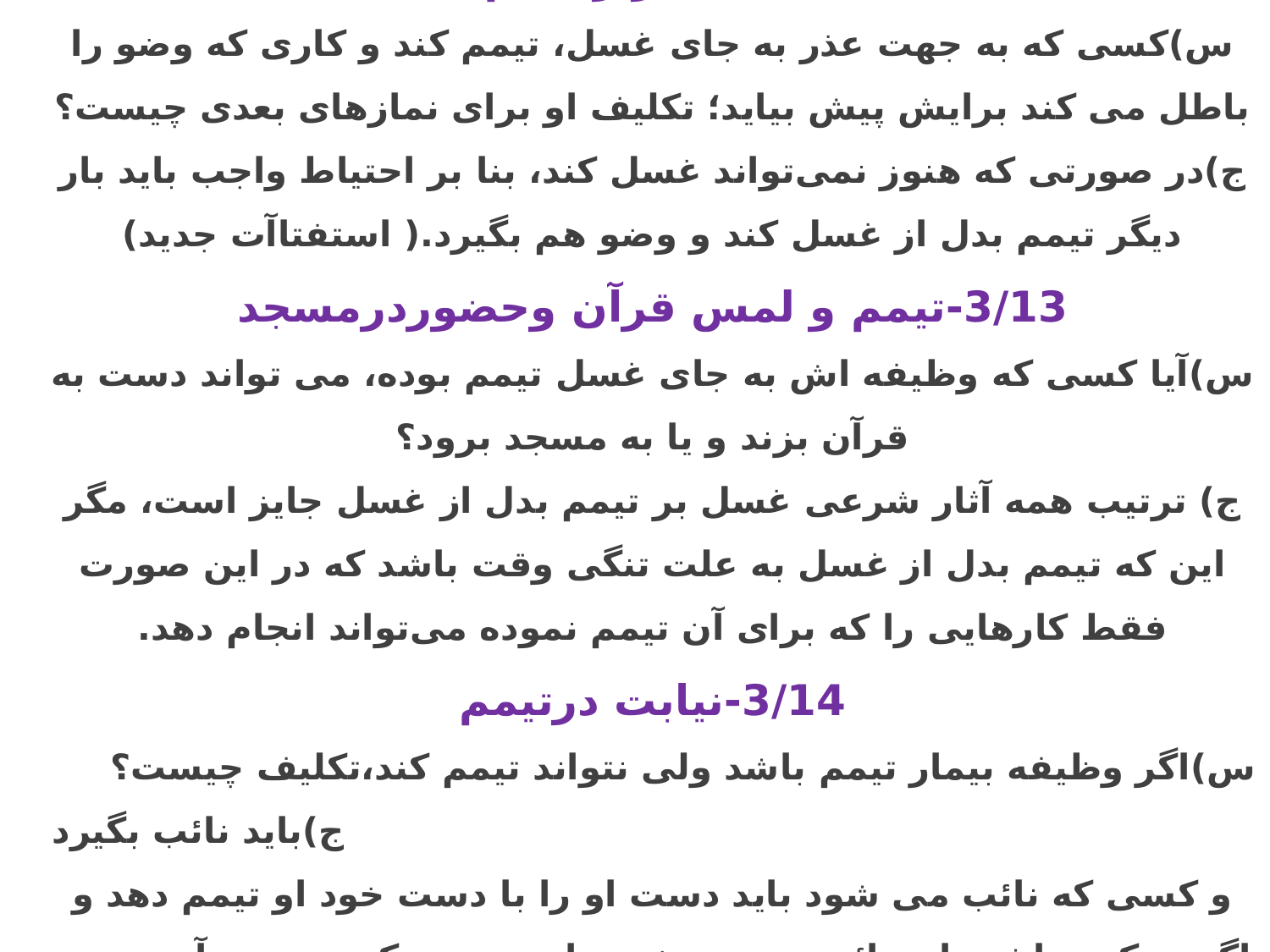

3/12-تکرار تیمم
س)کسی که به جهت عذر به جای غسل، تیمم کند و کاری که وضو را باطل می کند برایش پیش بیاید؛ تکلیف او برای نمازهای بعدی چیست؟
ج)در صورتی که هنوز نمی‌تواند غسل کند، بنا بر احتیاط واجب باید بار دیگر تیمم بدل از غسل کند و وضو هم بگیرد.( استفتاآت جدید)
3/13-تیمم و لمس قرآن وحضوردرمسجد
س)آیا کسی که وظیفه اش به جای غسل تیمم بوده، می تواند دست به قرآن بزند و یا به مسجد برود؟
ج) ترتیب همه آثار شرعى غسل بر تیمم بدل از غسل جایز است، مگر این که تیمم بدل از غسل به علت تنگى وقت باشد که در این صورت فقط کارهایى را که براى آن تیمم نموده مى‌تواند انجام دهد.
3/14-نیابت درتیمم
س)اگر وظیفه بیمار تیمم باشد ولی نتواند تیمم کند،تکلیف چیست؟                                                                                ج)باید نائب بگیرد و کسی که نائب می شود باید دست او را با دست خود او تیمم دهد و اگر ممکن نباشد باید نائب ، دست خود را به چیزی که تیمم به آن صحیح است بزند و به پیشانی و پشت دستهای او بکشد .